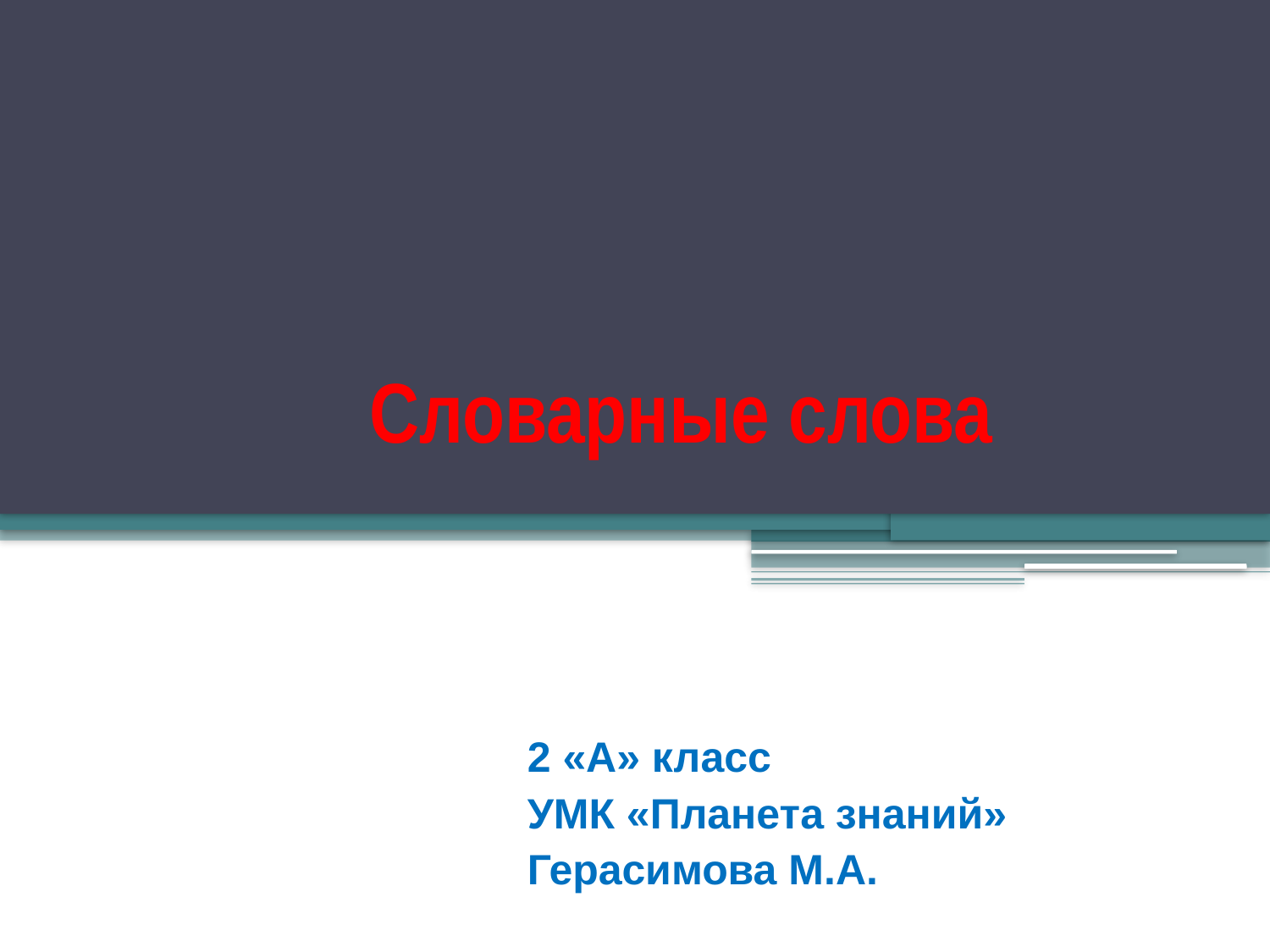

# Словарные слова
2 «А» класс
УМК «Планета знаний»
Герасимова М.А.